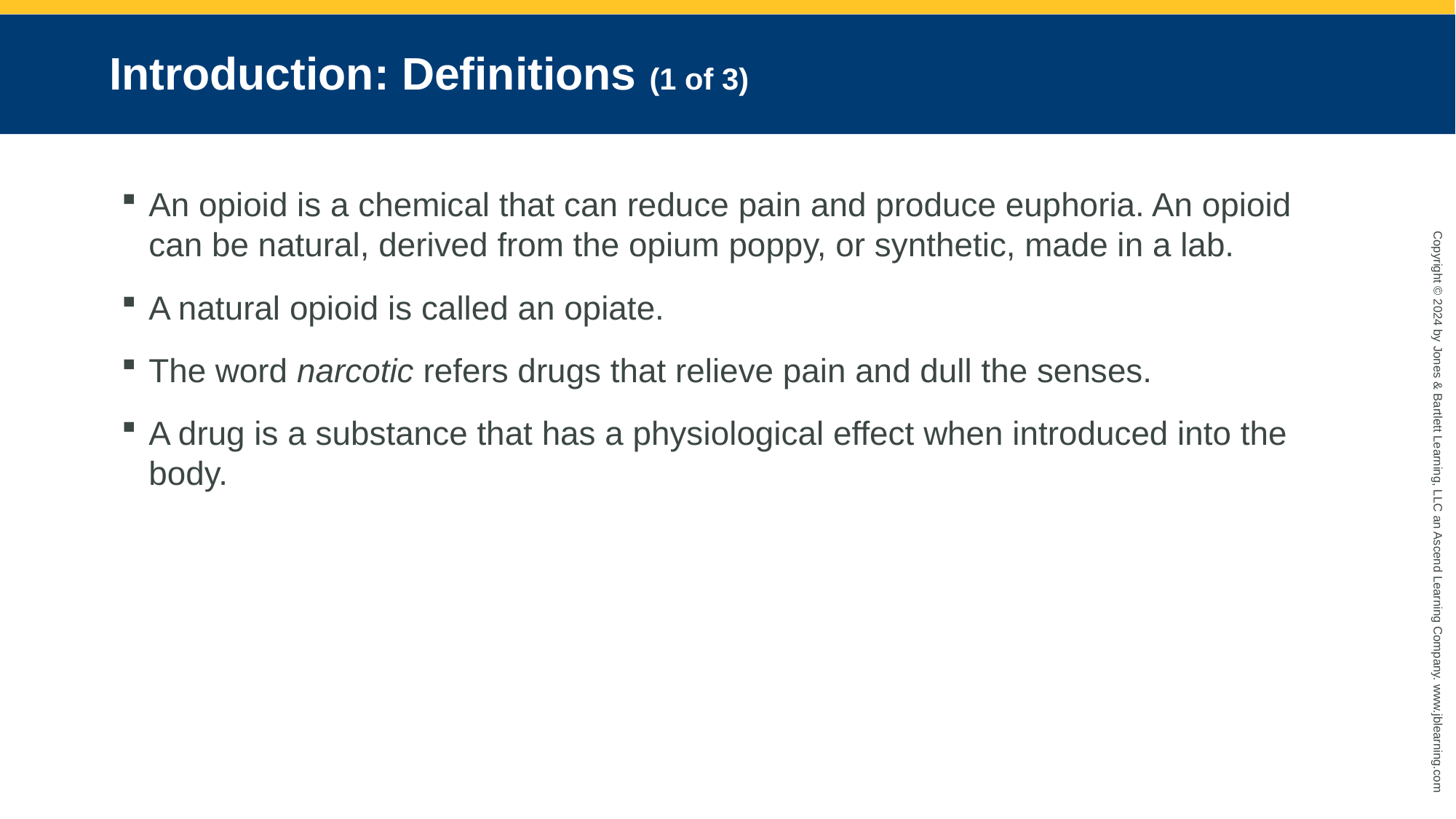

# Introduction: Definitions (1 of 3)
An opioid is a chemical that can reduce pain and produce euphoria. An opioid can be natural, derived from the opium poppy, or synthetic, made in a lab.
A natural opioid is called an opiate.
The word narcotic refers drugs that relieve pain and dull the senses.
A drug is a substance that has a physiological effect when introduced into the body.